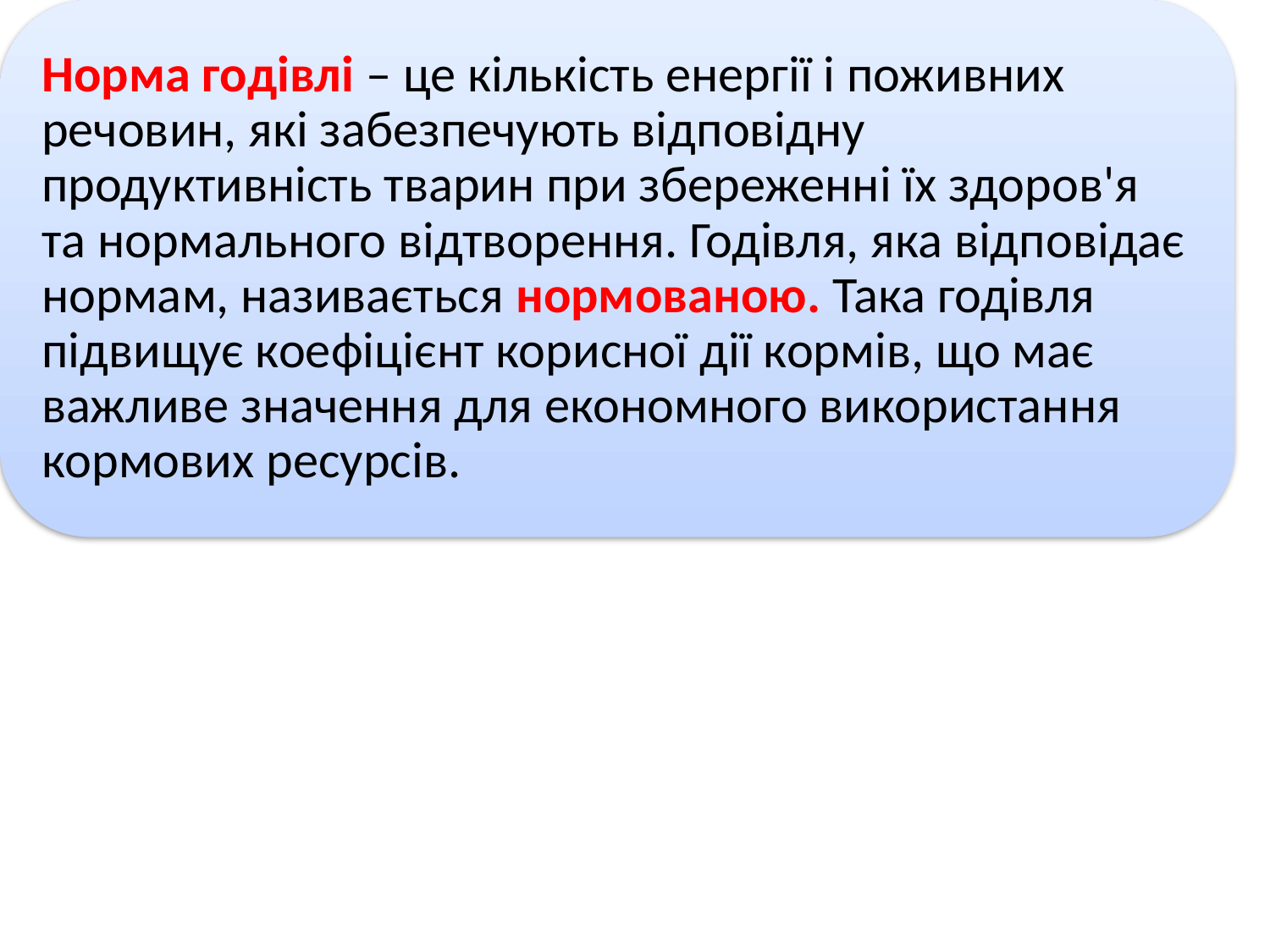

Норма годівлі – це кількість енергії і поживних речовин, які забезпечують відповідну продуктивність тварин при збереженні їх здоров'я та нормального відтворення. Годівля, яка відповідає нормам, називається нормованою. Така годівля підвищує коефіцієнт корисної дії кормів, що має важливе значення для економного використання кормових ресурсів.